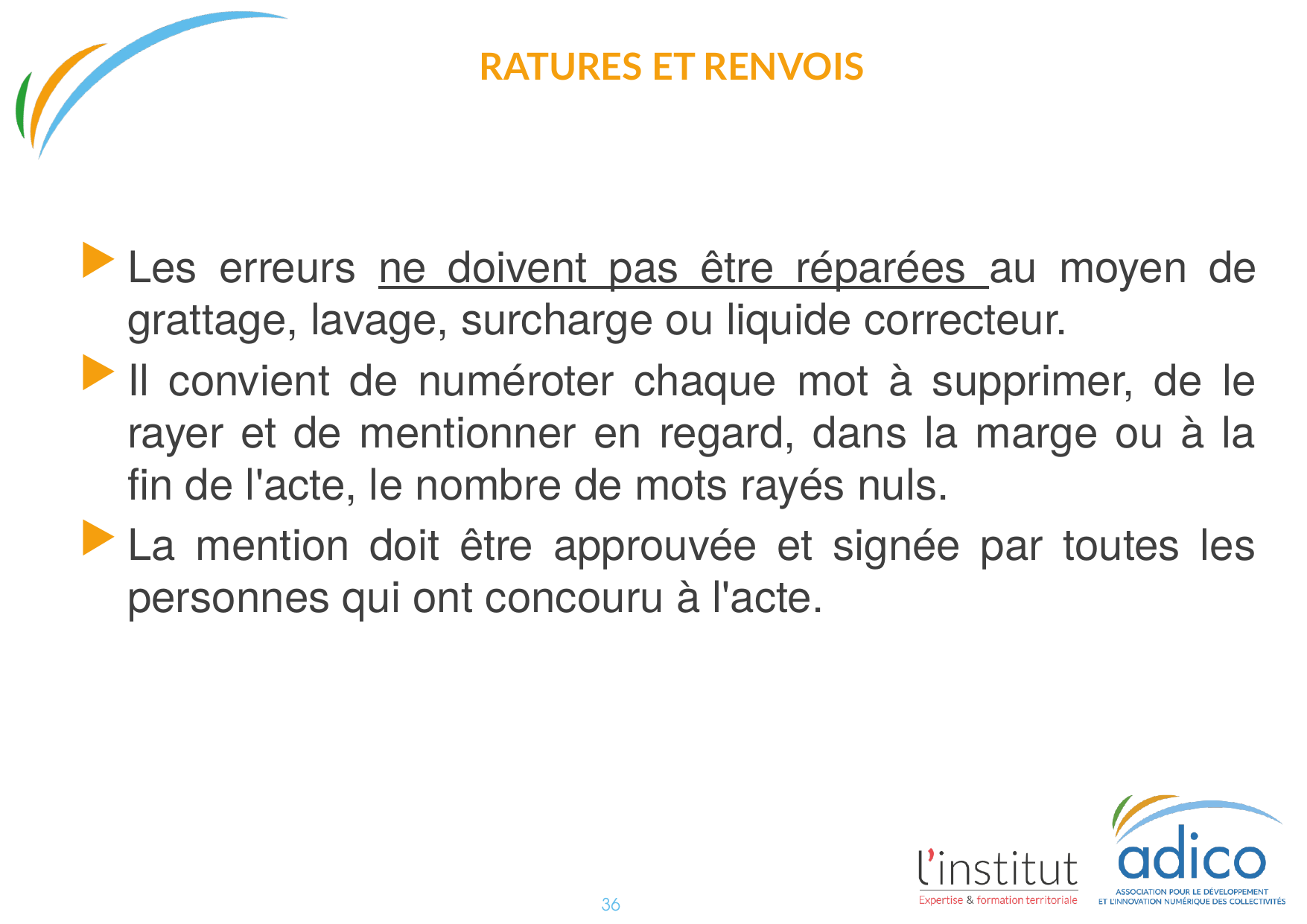

# Ratures et renvois

Les erreurs ne doivent pas être réparées au moyen de grattage, lavage, surcharge ou liquide correcteur.
Il convient de numéroter chaque mot à supprimer, de le rayer et de mentionner en regard, dans la marge ou à la fin de l'acte, le nombre de mots rayés nuls.
La mention doit être approuvée et signée par toutes les personnes qui ont concouru à l'acte.